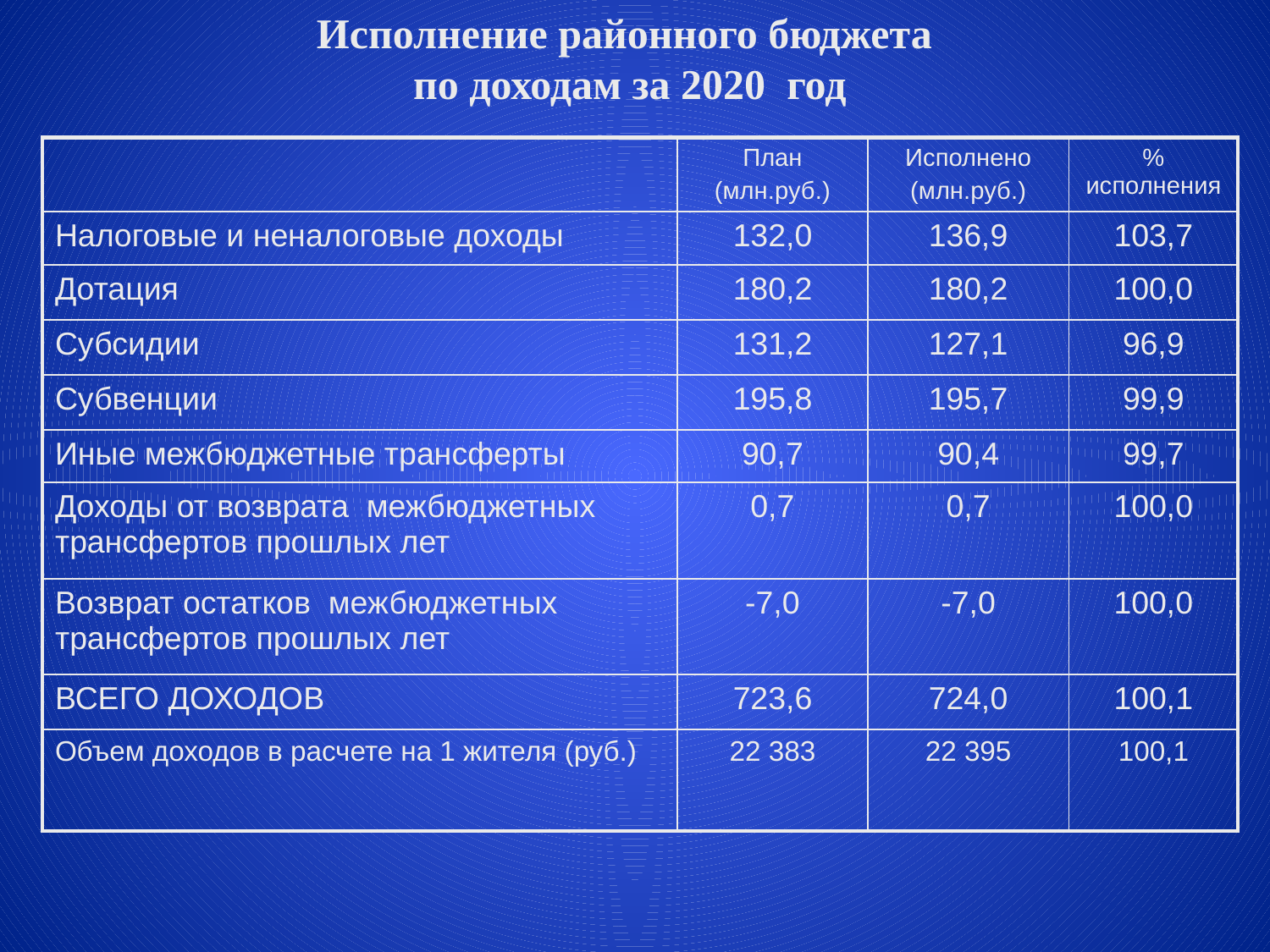

Исполнение районного бюджета
 по доходам за 2020  год
|  | План (млн.руб.) | Исполнено (млн.руб.) | % исполнения |
| --- | --- | --- | --- |
| Налоговые и неналоговые доходы | 132,0 | 136,9 | 103,7 |
| Дотация | 180,2 | 180,2 | 100,0 |
| Субсидии | 131,2 | 127,1 | 96,9 |
| Субвенции | 195,8 | 195,7 | 99,9 |
| Иные межбюджетные трансферты | 90,7 | 90,4 | 99,7 |
| Доходы от возврата межбюджетных трансфертов прошлых лет | 0,7 | 0,7 | 100,0 |
| Возврат остатков межбюджетных трансфертов прошлых лет | -7,0 | -7,0 | 100,0 |
| ВСЕГО ДОХОДОВ | 723,6 | 724,0 | 100,1 |
| Объем доходов в расчете на 1 жителя (руб.) | 22 383 | 22 395 | 100,1 |